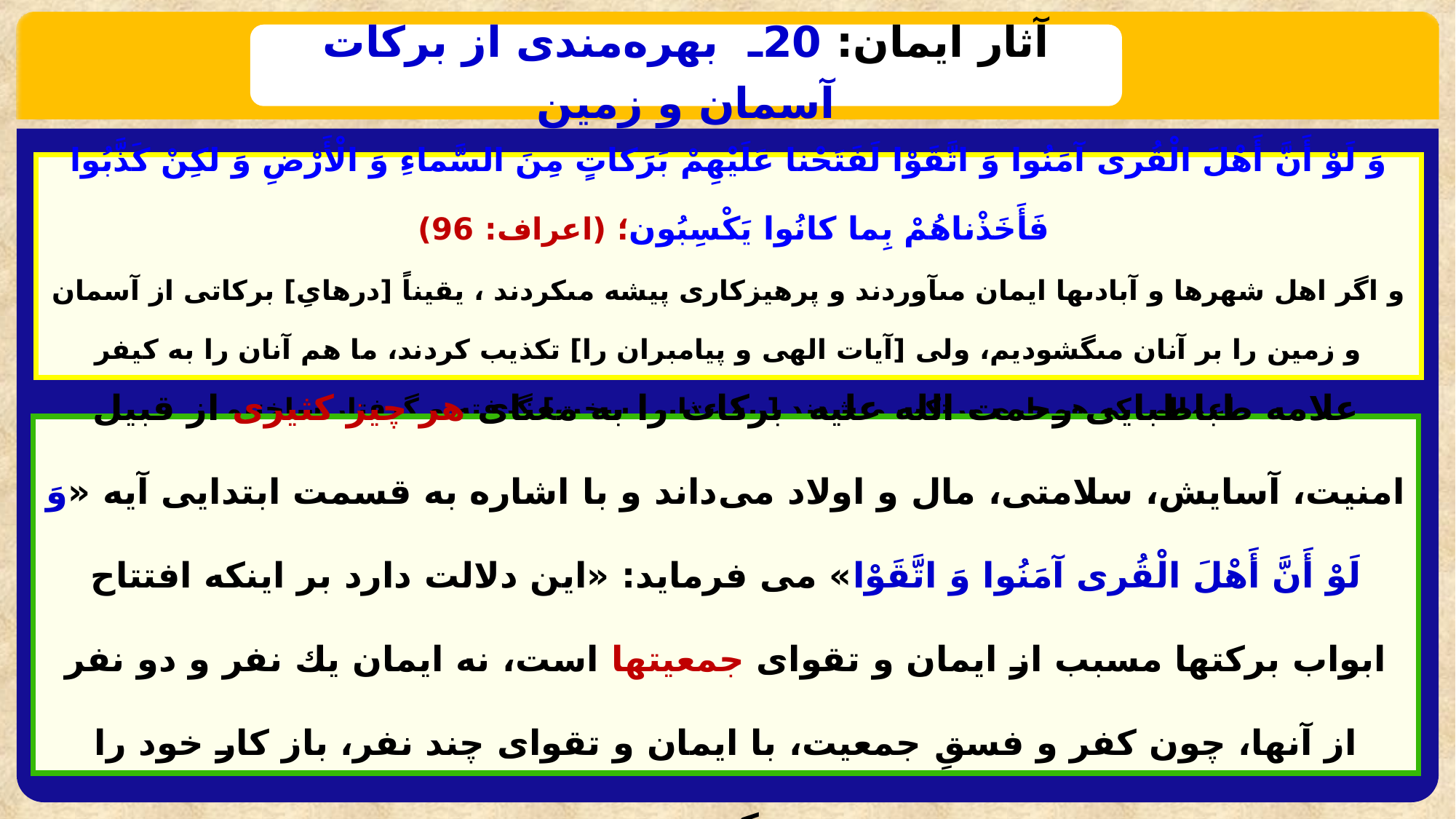

آثار ایمان: 20ـ  بهره‌مندی از برکات آسمان و زمین

وَ لَوْ أَنَّ أَهْلَ الْقُرى‏ آمَنُوا وَ اتَّقَوْا لَفَتَحْنا عَلَيْهِمْ بَرَكاتٍ‏ مِنَ السَّماءِ وَ الْأَرْضِ وَ لكِنْ كَذَّبُوا فَأَخَذْناهُمْ بِما كانُوا يَكْسِبُون؛ (اعراف: 96)
و اگر اهل شهرها و آبادى‏ها ايمان مى‏آوردند و پرهيزكارى پيشه مى‏كردند ، يقيناً [درهاىِ] بركاتى از آسمان و زمين را بر آنان مى‏گشوديم، ولى [آيات الهى و پيامبران را] تكذيب كردند، ما هم آنان را به كيفر اعمالى كه همواره مرتكب مى‏شدند [ به عذابى سخت] گرفته و گرفتار ساختیم
علامه طباطبایی رحمت ‌الله‌ علیه  برکات را به معناى هر چيز كثيرى از قبيل امنيت، آسايش، سلامتى، مال و اولاد می‌داند و با اشاره به قسمت ابتدایی آیه «وَ لَوْ أَنَّ أَهْلَ الْقُرى‏ آمَنُوا وَ اتَّقَوْا» می فرماید: «این دلالت دارد بر اينكه افتتاح ابواب بركت‏ها مسبب از ايمان و تقواى جمعيت‏ها است، نه ايمان يك نفر و دو نفر از آنها، چون كفر و فسقِ جمعيت، با ايمان و تقواى چند نفر، باز كار خود را مى‏كند».